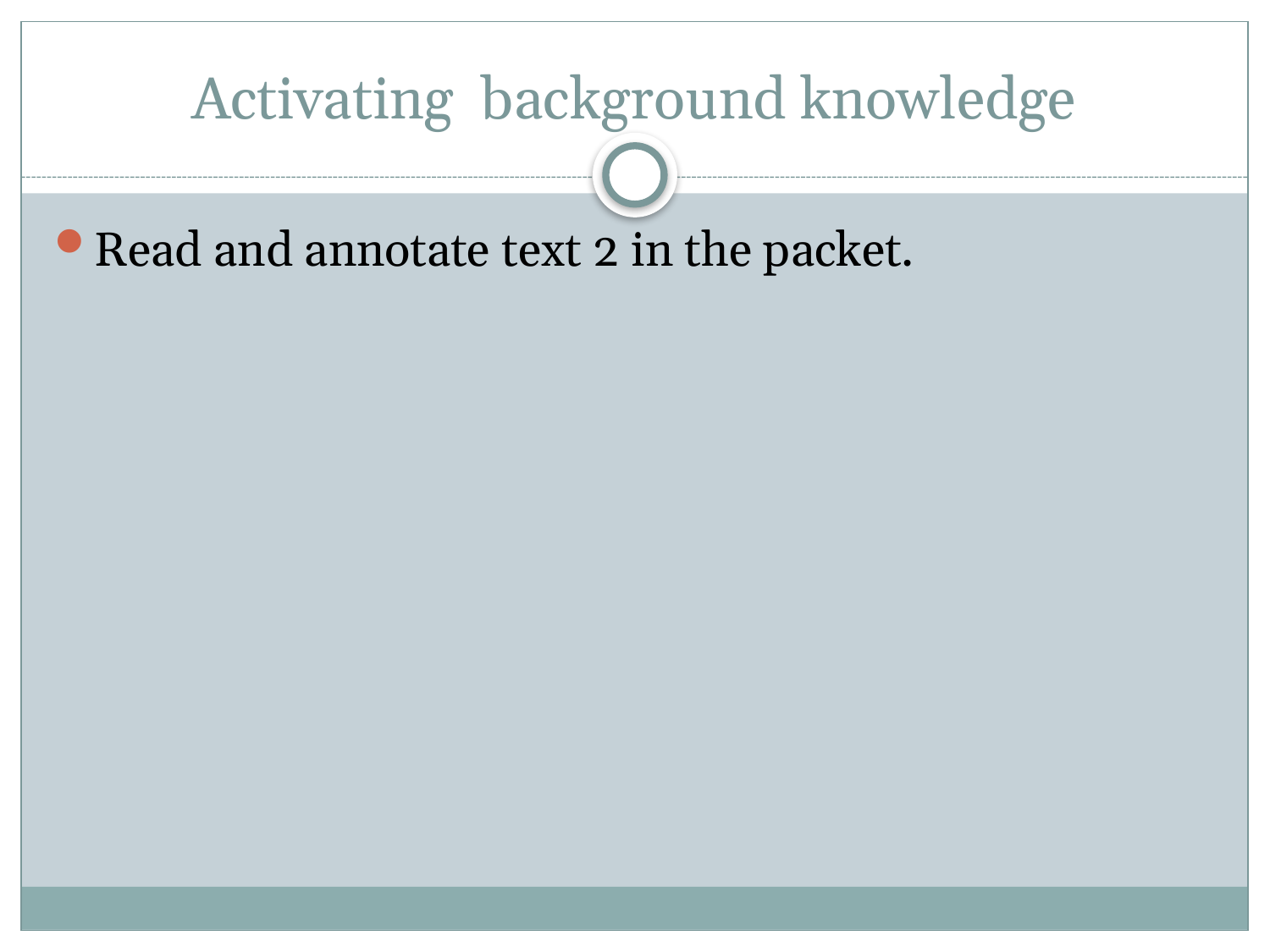

# Activating  background knowledge
Read and annotate text 2 in the packet.